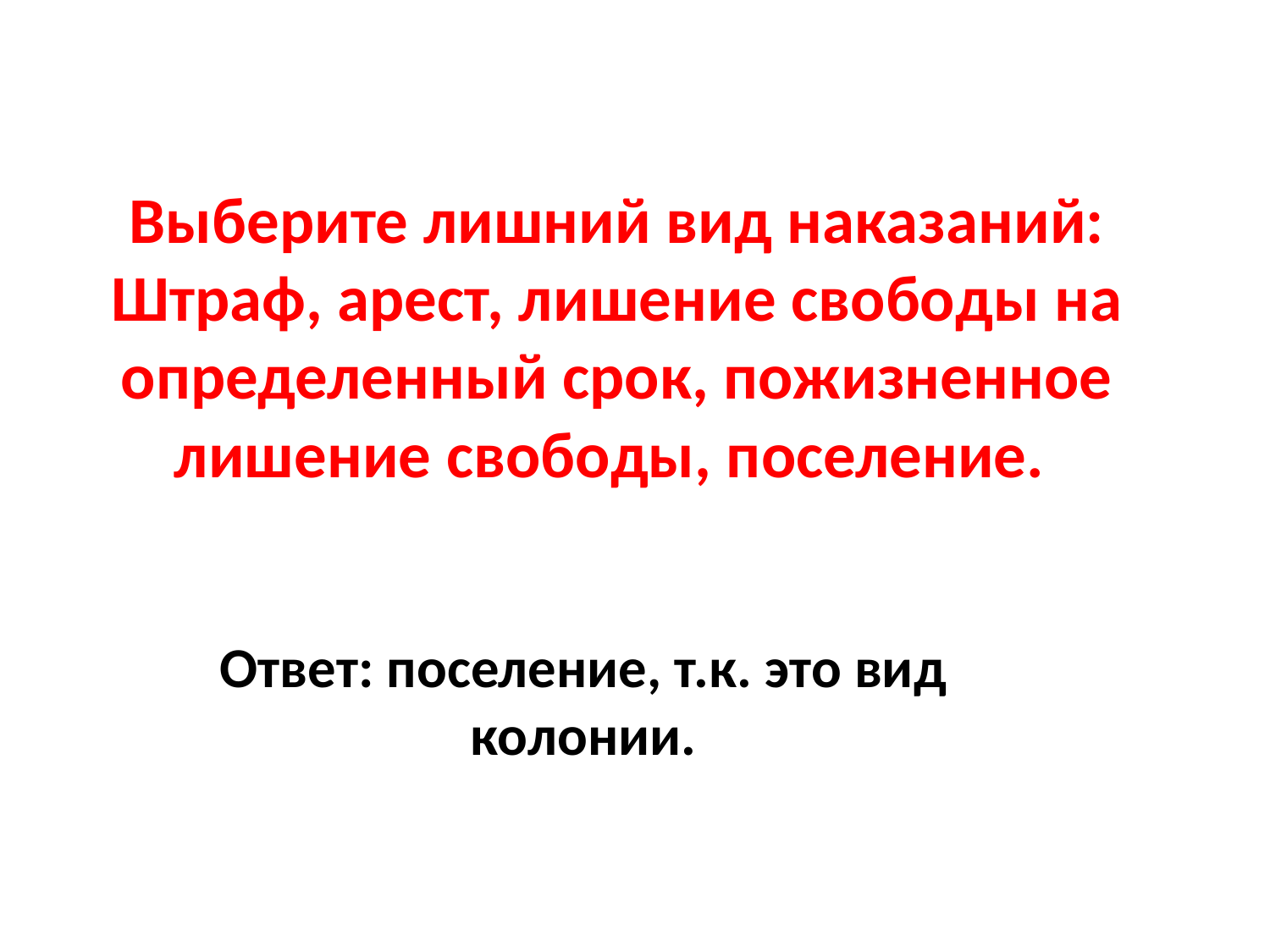

# Выберите лишний вид наказаний: Штраф, арест, лишение свободы на определенный срок, пожизненное лишение свободы, поселение.
Ответ: поселение, т.к. это вид колонии.